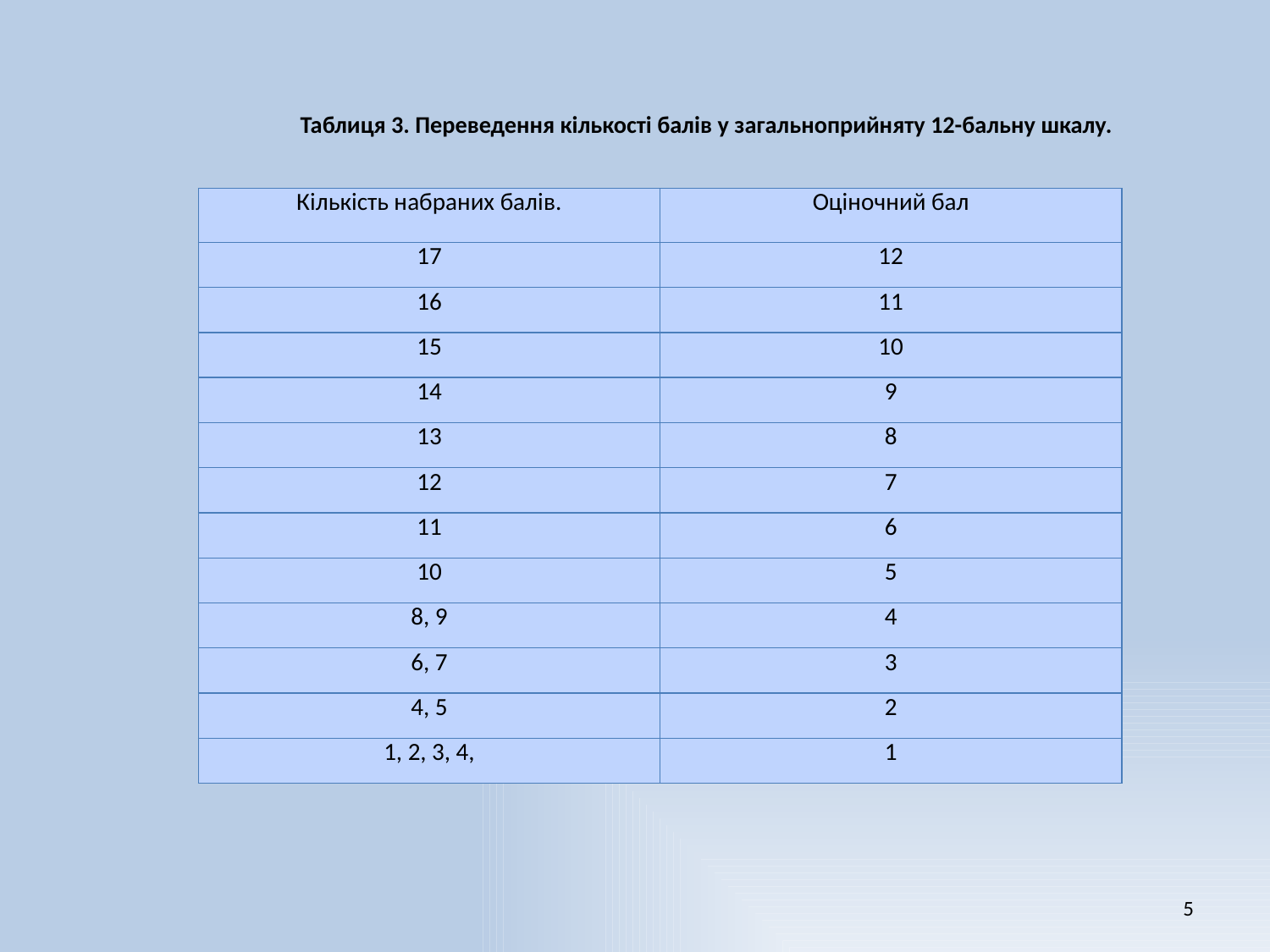

Таблиця 3. Переведення кількості балів у загальноприйняту 12-бальну шкалу.
| Кількість набраних балів. | Оціночний бал |
| --- | --- |
| 17 | 12 |
| 16 | 11 |
| 15 | 10 |
| 14 | 9 |
| 13 | 8 |
| 12 | 7 |
| 11 | 6 |
| 10 | 5 |
| 8, 9 | 4 |
| 6, 7 | 3 |
| 4, 5 | 2 |
| 1, 2, 3, 4, | 1 |
5